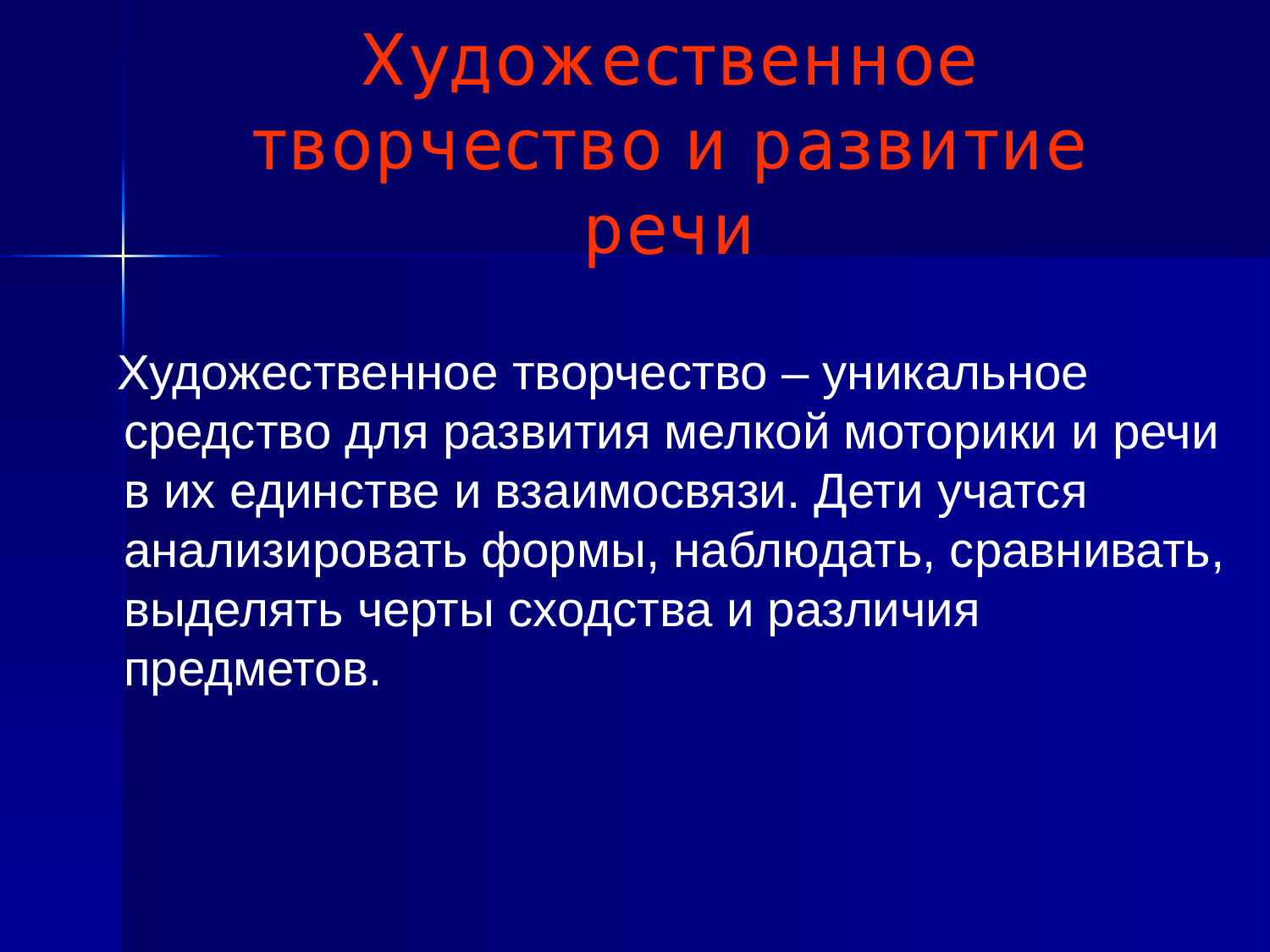

# Художественное творчество и развитие речи

   Художественное творчество – уникальное средство для развития мелкой моторики и речи в их единстве и взаимосвязи. Дети учатся анализировать формы, наблюдать, сравнивать, выделять черты сходства и различия предметов.